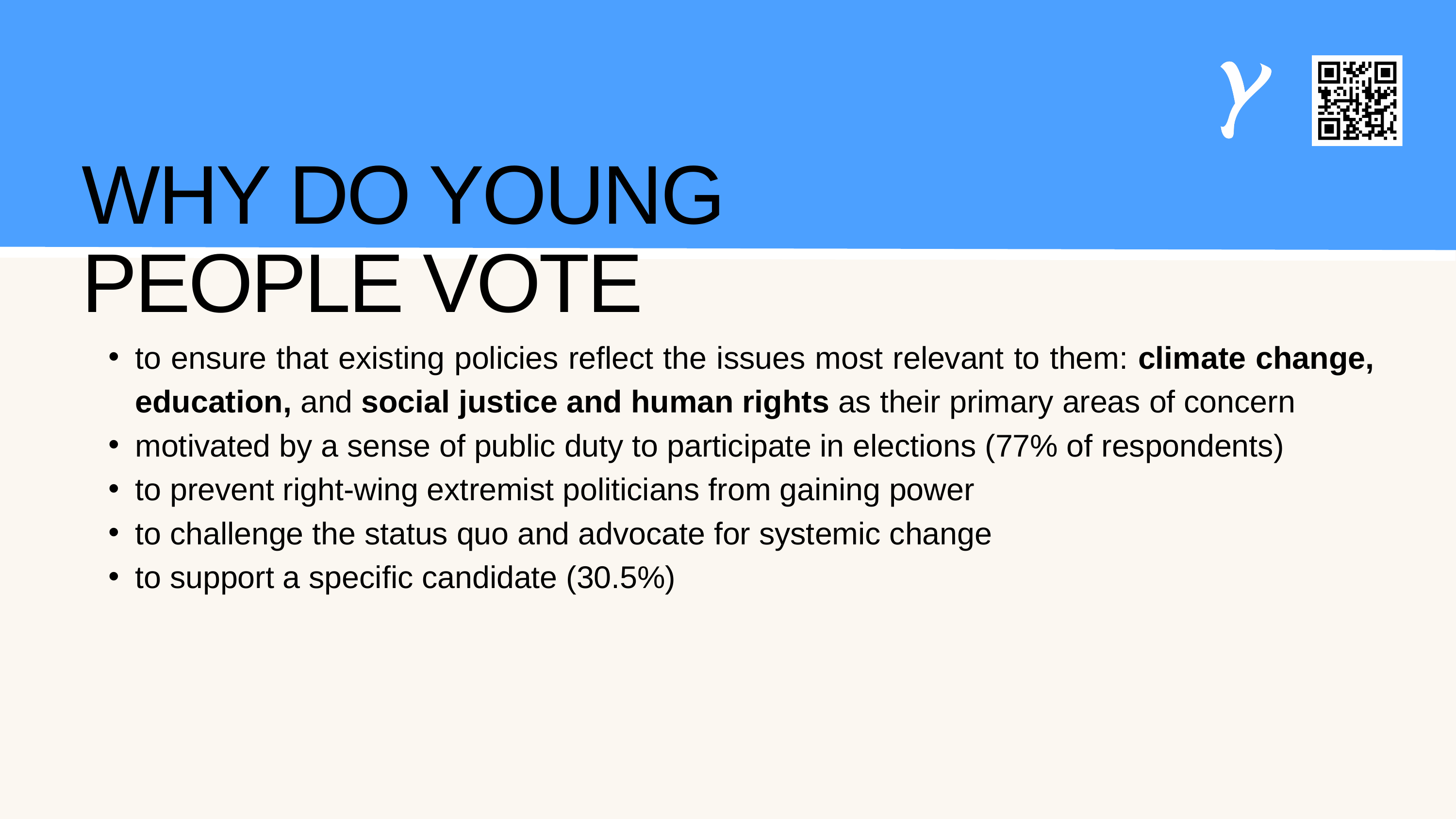

WHY DO YOUNG PEOPLE VOTE
to ensure that existing policies reflect the issues most relevant to them: climate change, education, and social justice and human rights as their primary areas of concern
motivated by a sense of public duty to participate in elections (77% of respondents)
to prevent right-wing extremist politicians from gaining power
to challenge the status quo and advocate for systemic change
to support a specific candidate (30.5%)